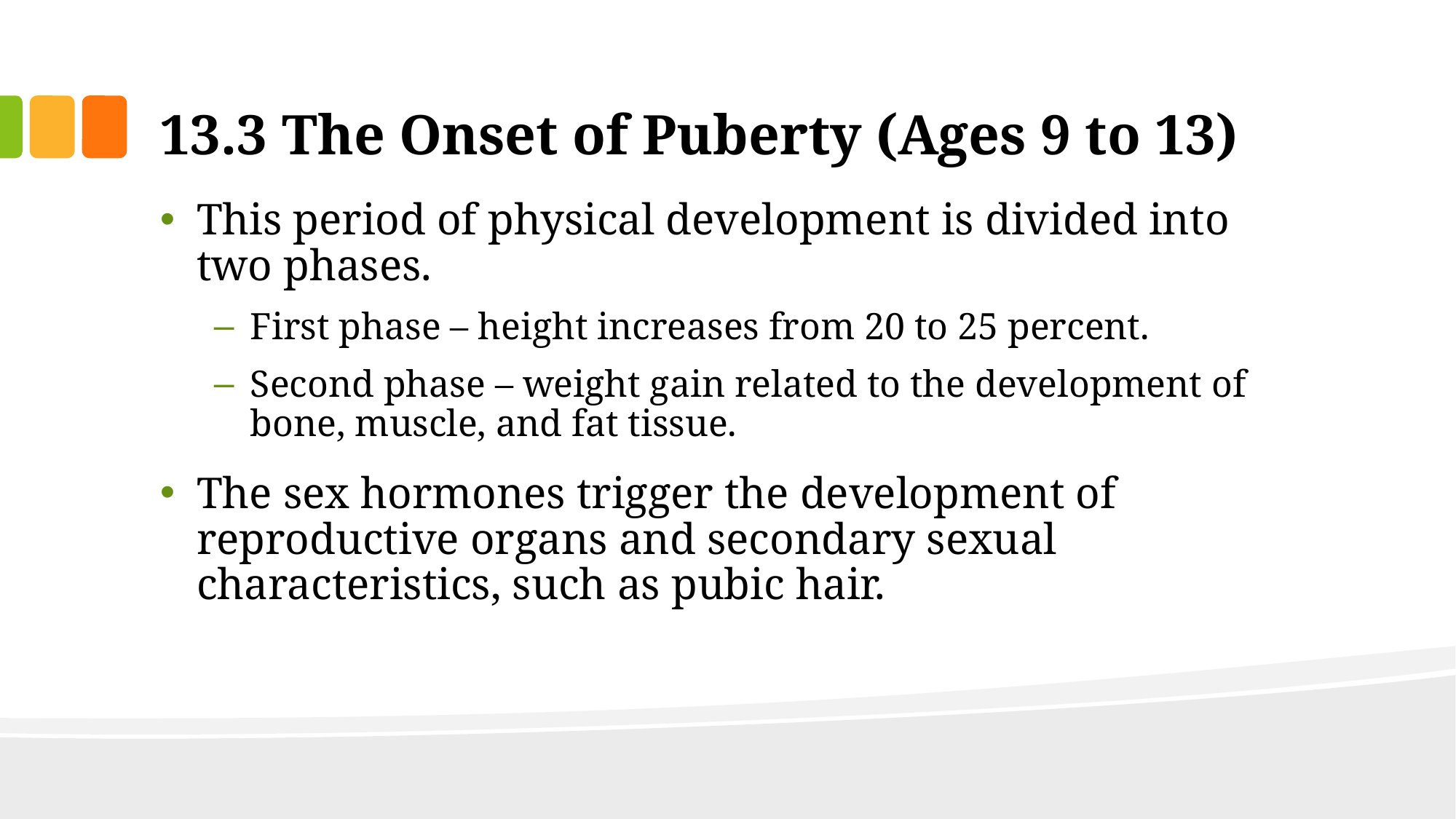

# 13.3 The Onset of Puberty (Ages 9 to 13)
This period of physical development is divided into two phases.
First phase – height increases from 20 to 25 percent.
Second phase – weight gain related to the development of bone, muscle, and fat tissue.
The sex hormones trigger the development of reproductive organs and secondary sexual characteristics, such as pubic hair.